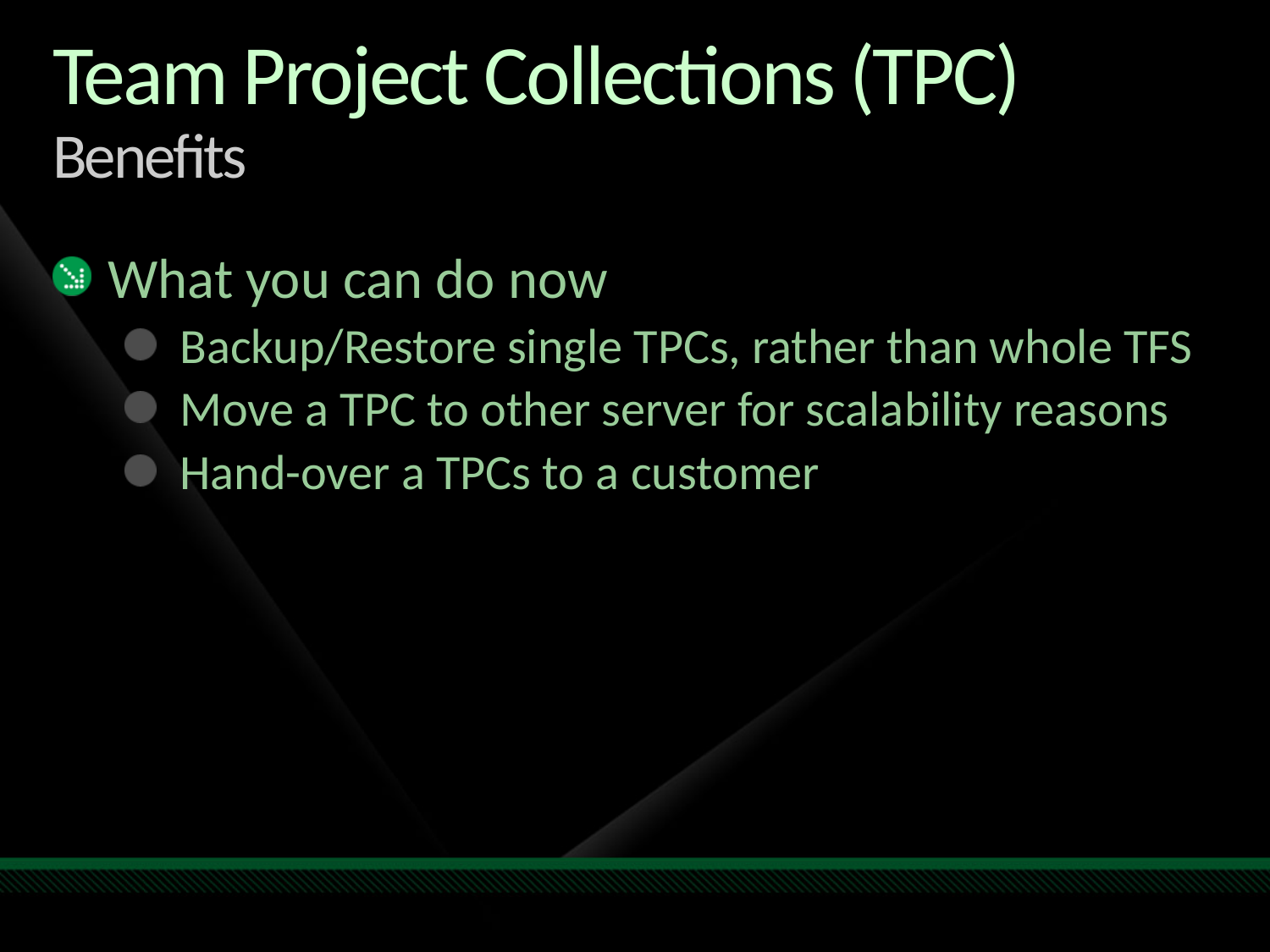

# Team Project Collections (TPC) Benefits

What you can do now
Backup/Restore single TPCs, rather than whole TFS
Move a TPC to other server for scalability reasons
Hand-over a TPCs to a customer